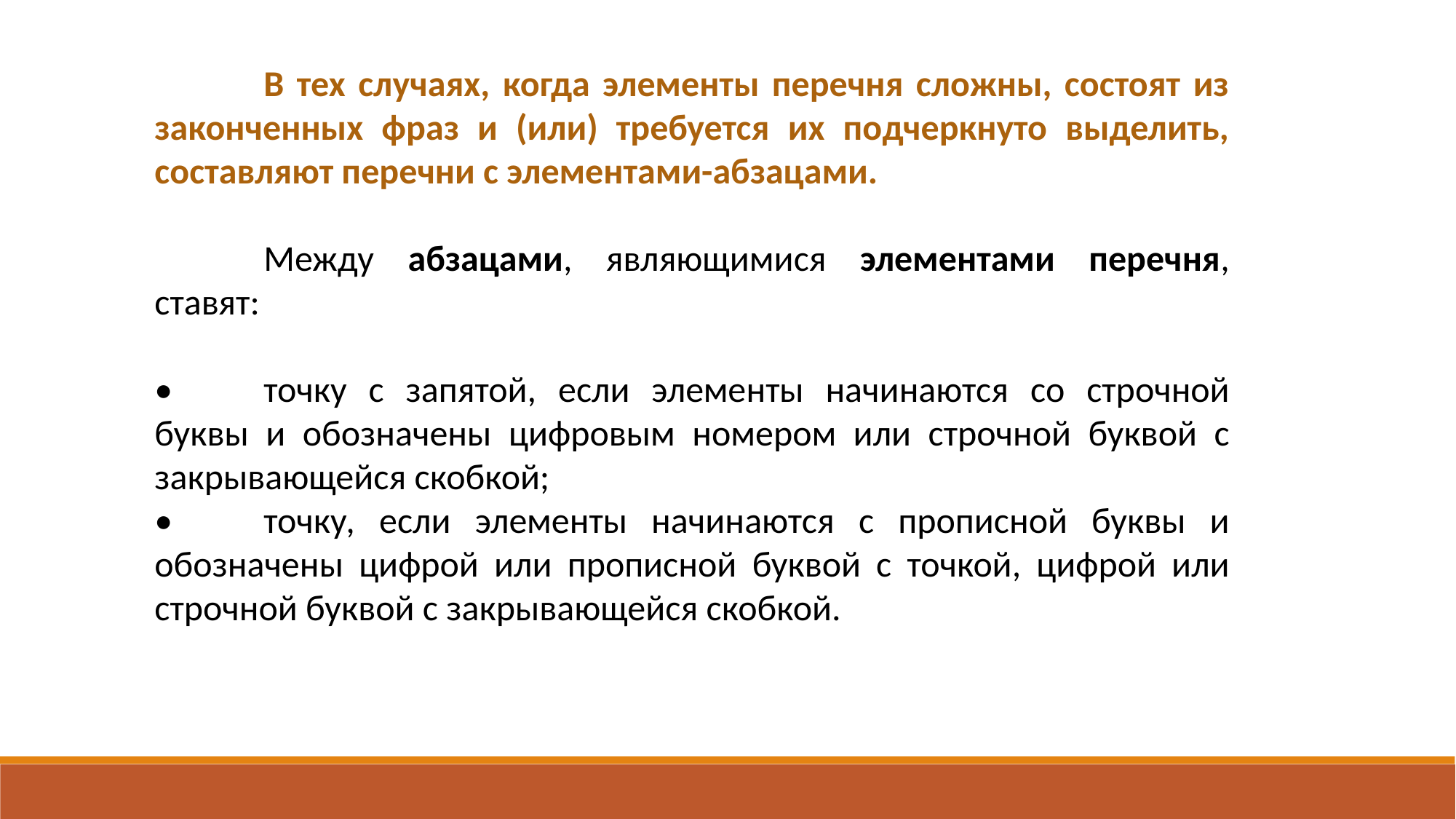

В тех случаях, когда элементы перечня сложны, состоят из законченных фраз и (или) требуется их подчеркнуто выделить, составляют перечни с элементами-абзацами.

	Между абзацами, являющимися элементами перечня, ставят:

•	точку с запятой, если элементы начинаются со строчной буквы и обозначены цифровым номером или строчной буквой с закрывающейся скобкой;
•	точку, если элементы начинаются с прописной буквы и обозначены цифрой или прописной буквой с точкой, цифрой или строчной буквой с закрывающейся скобкой.